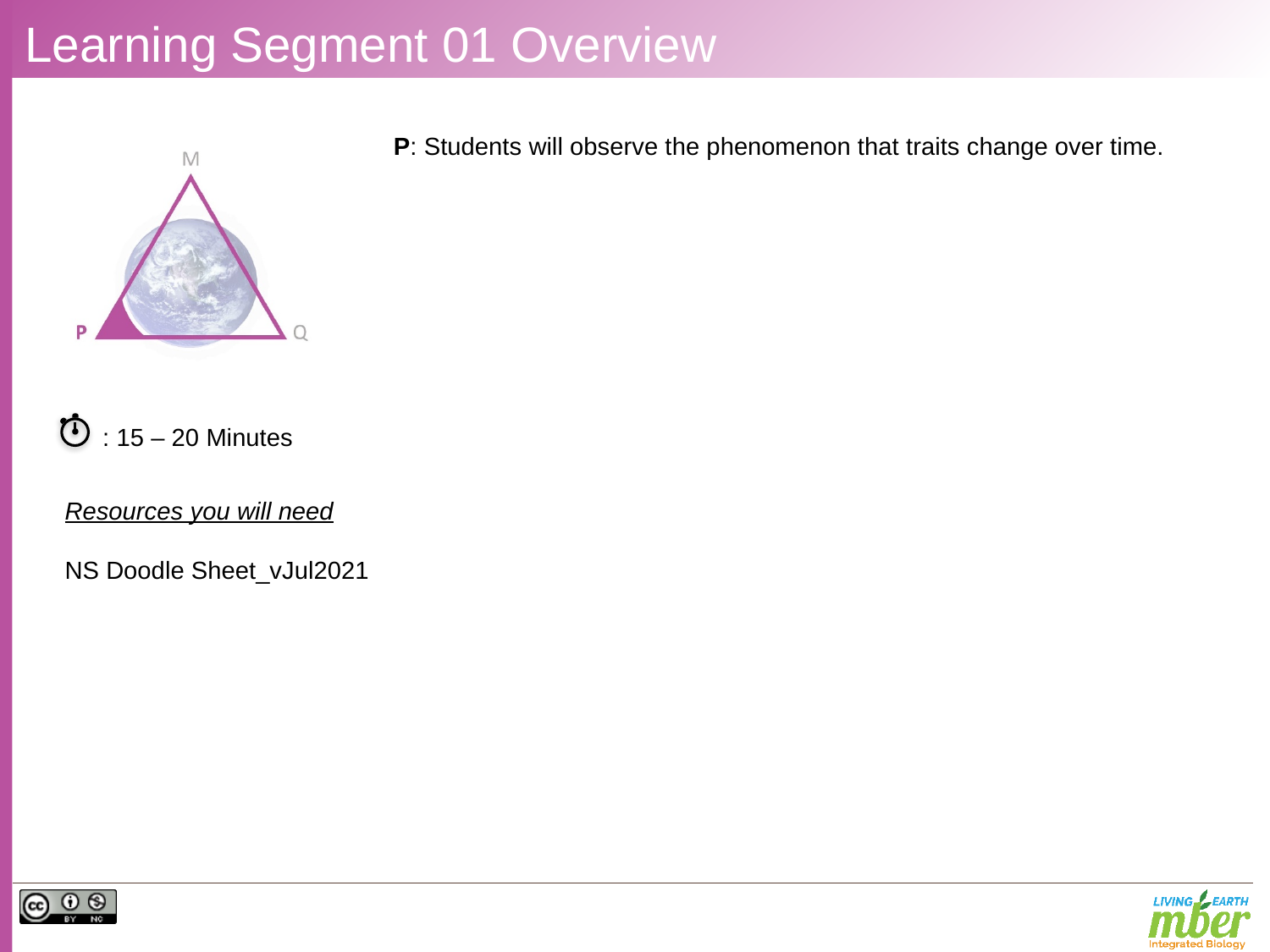

# Learning Segment 01 Overview
P: Students will observe the phenomenon that traits change over time.
: 15 – 20 Minutes
Resources you will need

NS Doodle Sheet_vJul2021